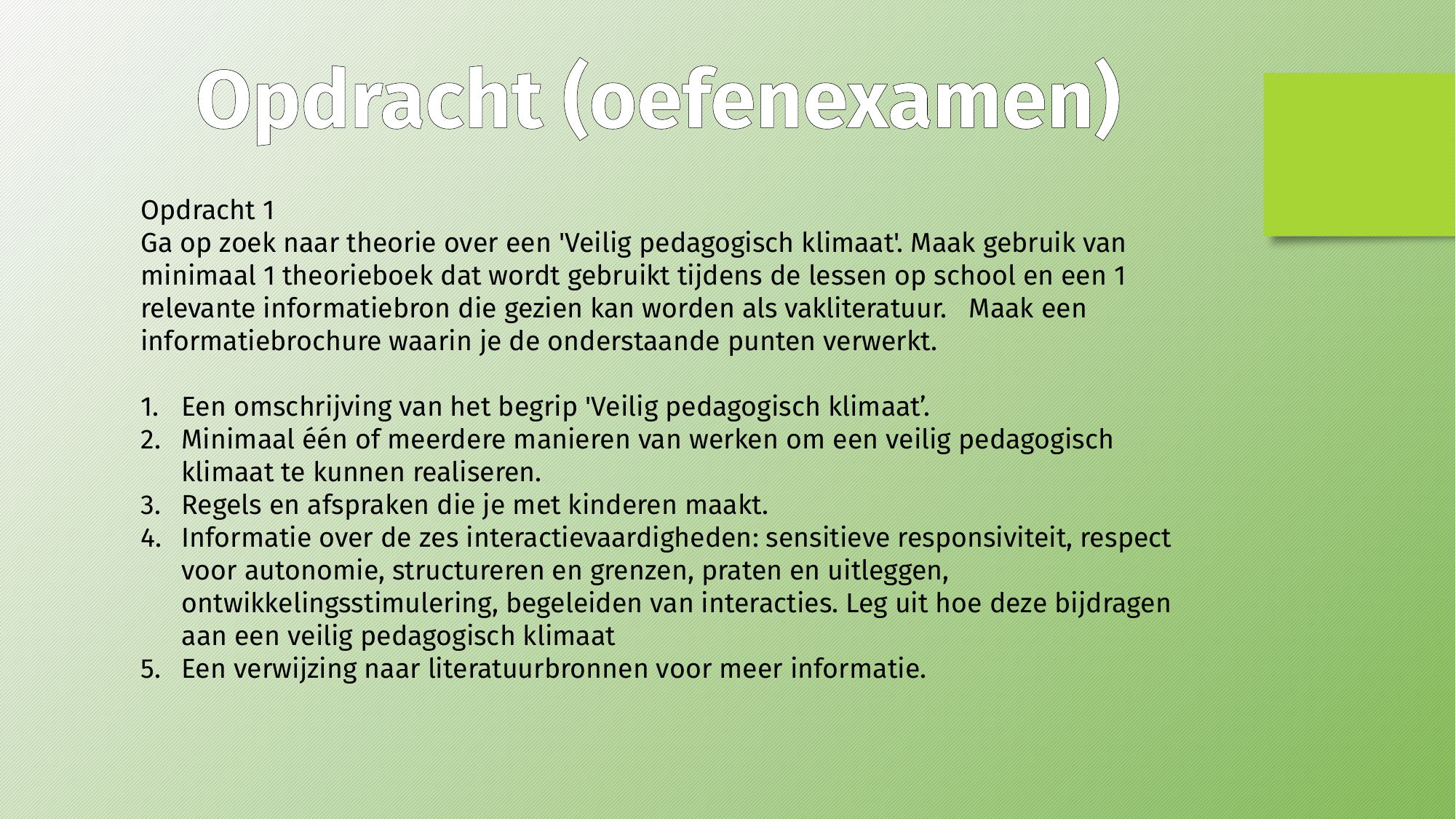

Opdracht (oefenexamen)
Opdracht 1
Ga op zoek naar theorie over een 'Veilig pedagogisch klimaat'. Maak gebruik van minimaal 1 theorieboek dat wordt gebruikt tijdens de lessen op school en een 1 relevante informatiebron die gezien kan worden als vakliteratuur.   Maak een informatiebrochure waarin je de onderstaande punten verwerkt.

Een omschrijving van het begrip 'Veilig pedagogisch klimaat’.
Minimaal één of meerdere manieren van werken om een veilig pedagogisch klimaat te kunnen realiseren.
Regels en afspraken die je met kinderen maakt.
Informatie over de zes interactievaardigheden: sensitieve responsiviteit, respect voor autonomie, structureren en grenzen, praten en uitleggen, ontwikkelingsstimulering, begeleiden van interacties. Leg uit hoe deze bijdragen aan een veilig pedagogisch klimaat
Een verwijzing naar literatuurbronnen voor meer informatie.